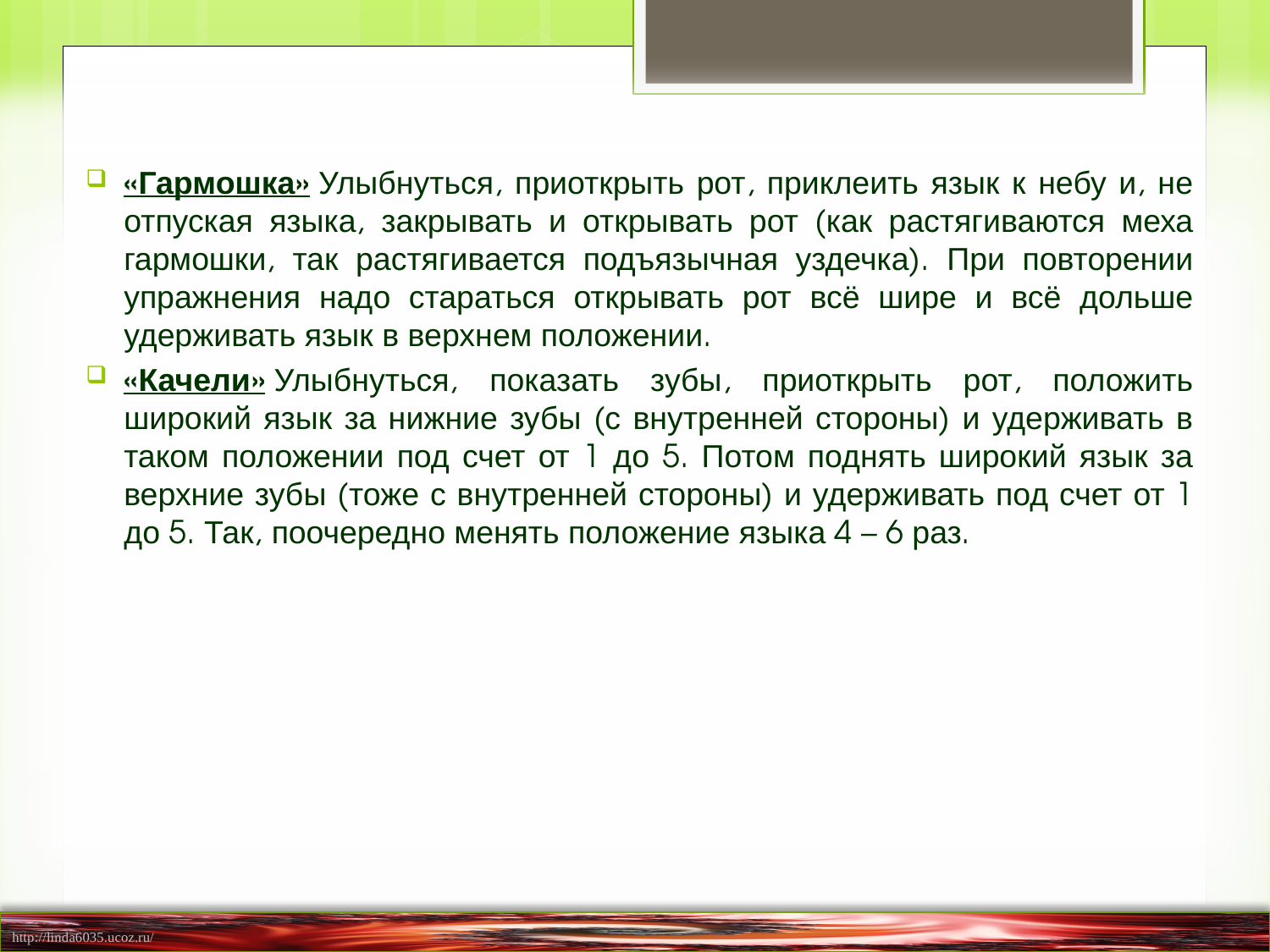

«Гармошка» Улыбнуться, приоткрыть рот, приклеить язык к небу и, не отпуская языка, закрывать и открывать рот (как растягиваются меха гармошки, так растягивается подъязычная уздечка). При повторении упражнения надо стараться открывать рот всё шире и всё дольше удерживать язык в верхнем положении.
«Качели» Улыбнуться, показать зубы, приоткрыть рот, положить широкий язык за нижние зубы (с внутренней стороны) и удерживать в таком положении под счет от 1 до 5. Потом поднять широкий язык за верхние зубы (тоже с внутренней стороны) и удерживать под счет от 1 до 5. Так, поочередно менять положение языка 4 – 6 раз.